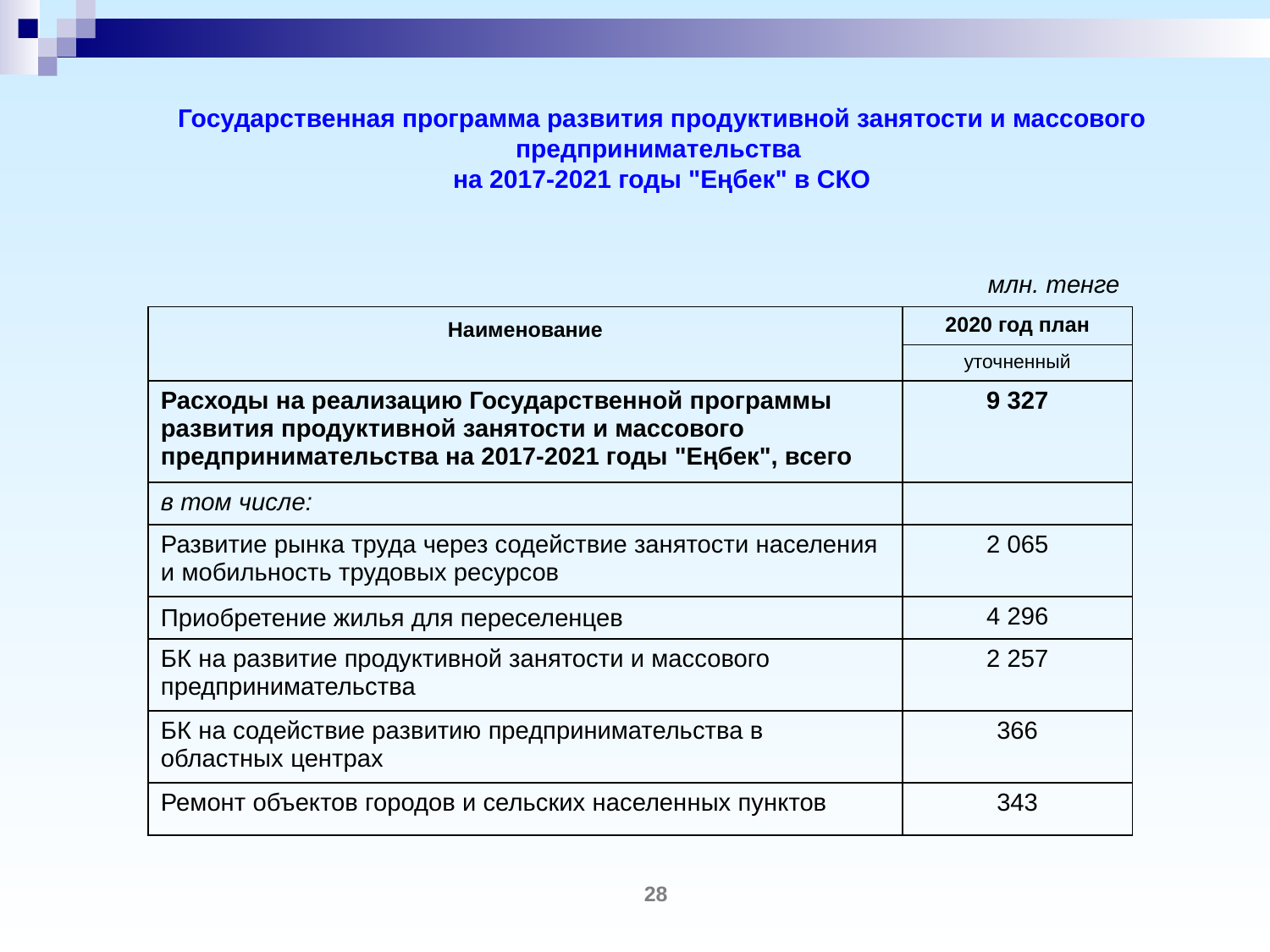

# Государственная программа развития продуктивной занятости и массового предпринимательства на 2017-2021 годы "Еңбек" в СКО
|  | млн. тенге |
| --- | --- |
| Наименование | 2020 год план |
|  | уточненный |
| Расходы на реализацию Государственной программы развития продуктивной занятости и массового предпринимательства на 2017-2021 годы "Еңбек", всего | 9 327 |
| в том числе: |  |
| Развитие рынка труда через содействие занятости населения и мобильность трудовых ресурсов | 2 065 |
| Приобретение жилья для переселенцев | 4 296 |
| БК на развитие продуктивной занятости и массового предпринимательства | 2 257 |
| БК на содействие развитию предпринимательства в областных центрах | 366 |
| Ремонт объектов городов и сельских населенных пунктов | 343 |
28